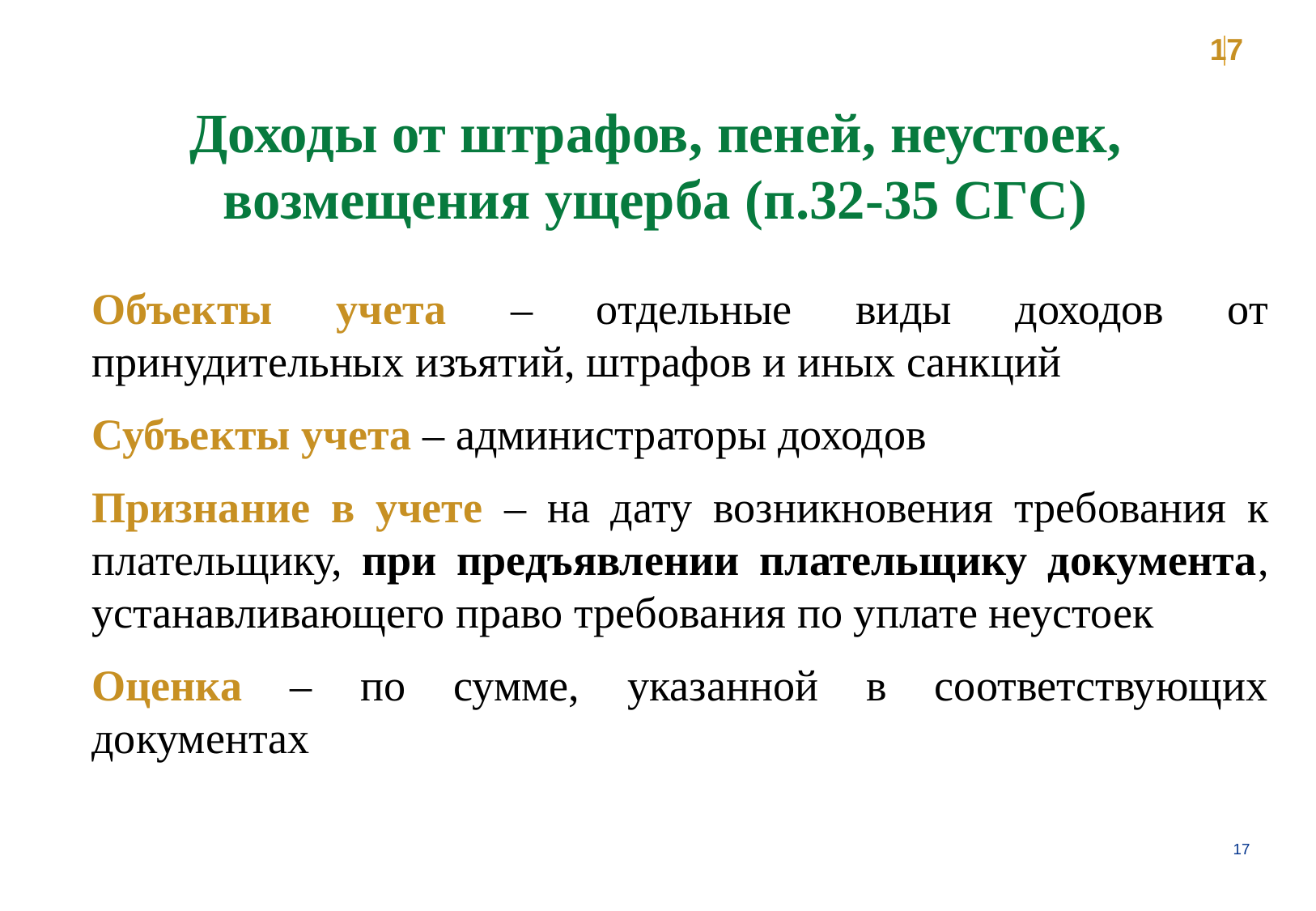

17
Доходы от штрафов, пеней, неустоек, возмещения ущерба (п.32-35 СГС)
Объекты учета – отдельные виды доходов от принудительных изъятий, штрафов и иных санкций
Субъекты учета – администраторы доходов
Признание в учете – на дату возникновения требования к плательщику, при предъявлении плательщику документа, устанавливающего право требования по уплате неустоек
Оценка – по сумме, указанной в соответствующих документах